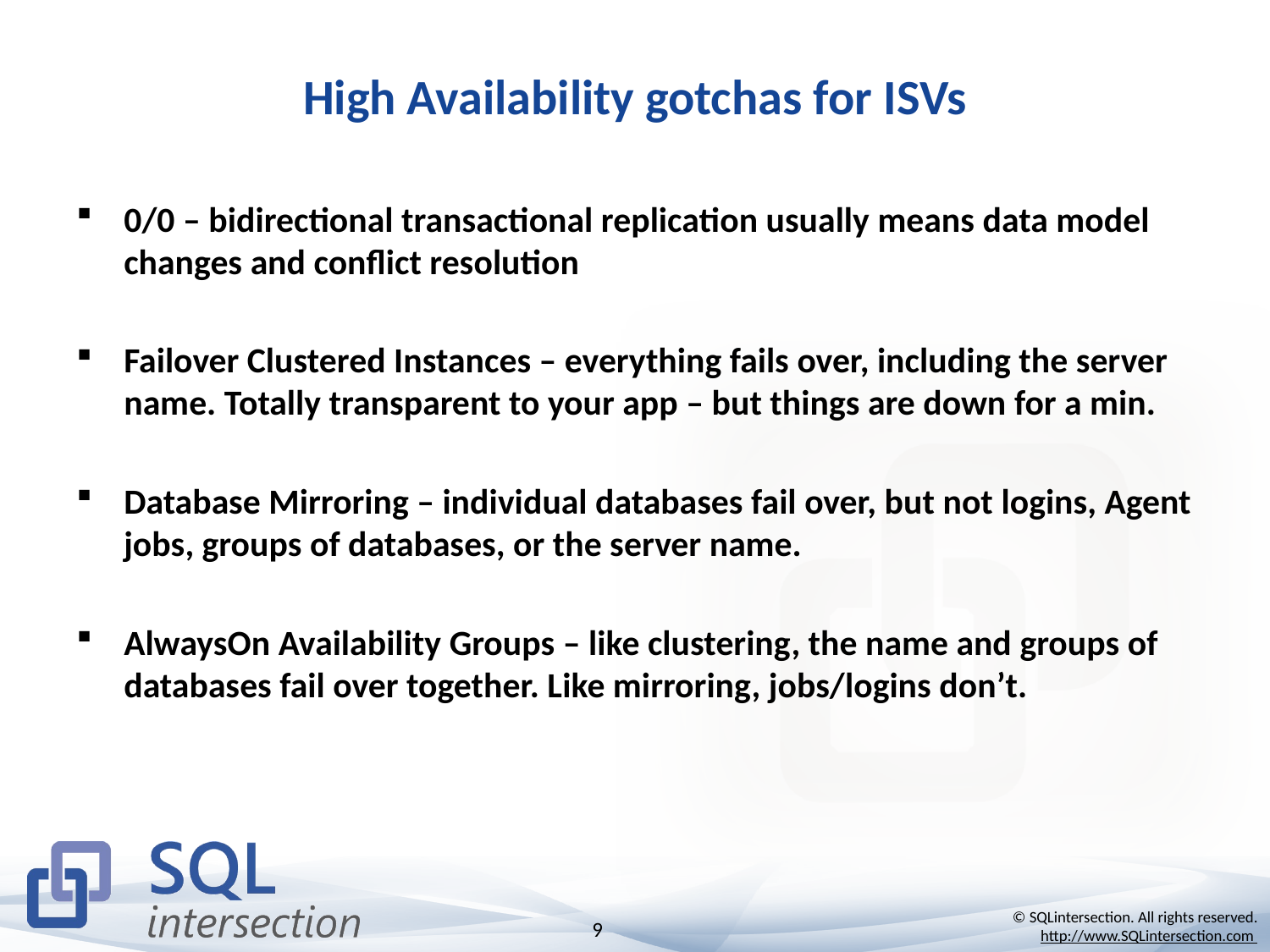

# High Availability gotchas for ISVs
0/0 – bidirectional transactional replication usually means data model changes and conflict resolution

Failover Clustered Instances – everything fails over, including the server name. Totally transparent to your app – but things are down for a min.

Database Mirroring – individual databases fail over, but not logins, Agent jobs, groups of databases, or the server name.

AlwaysOn Availability Groups – like clustering, the name and groups of databases fail over together. Like mirroring, jobs/logins don’t.